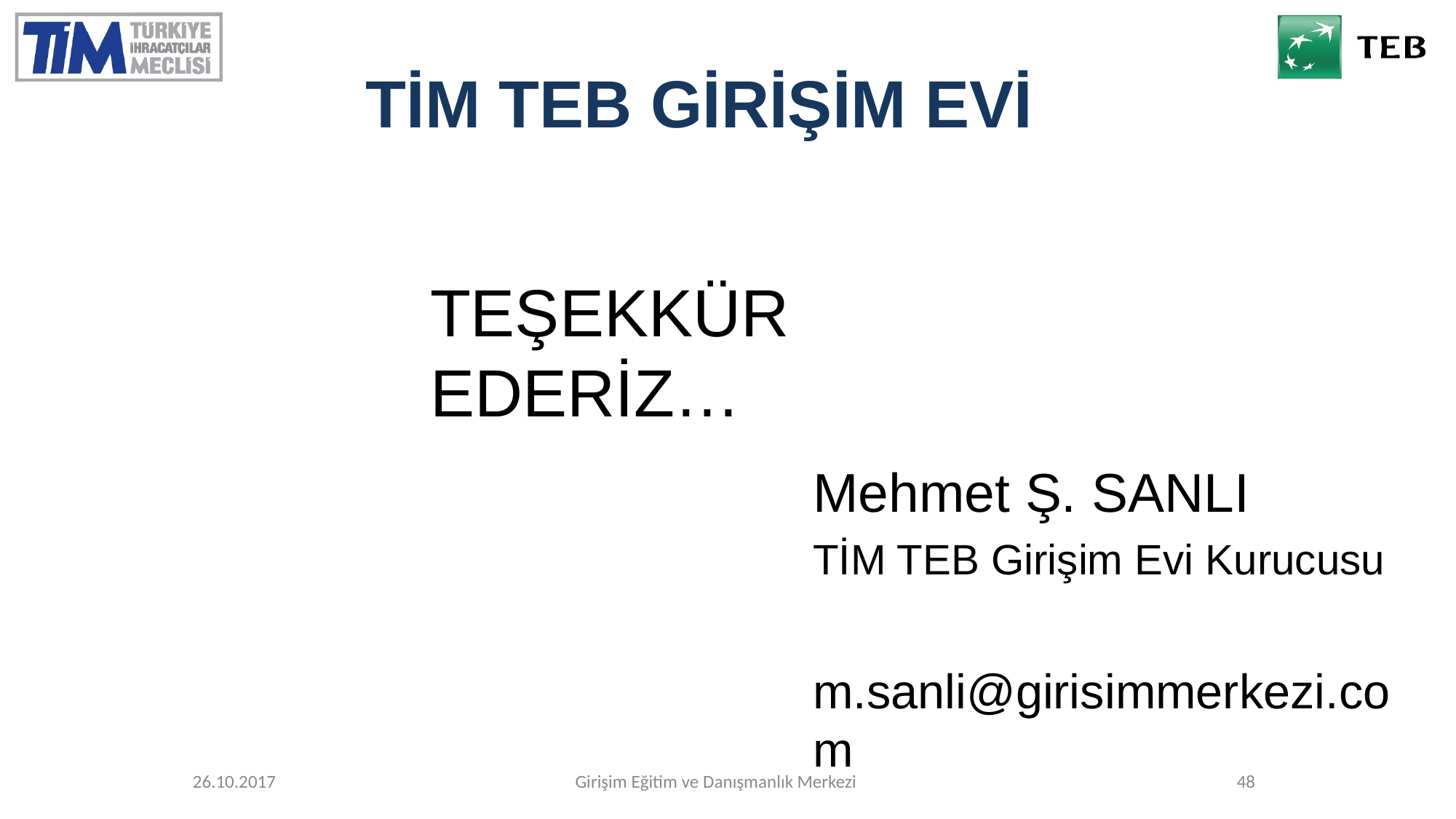

# TİM TEB GİRİŞİM EVİ
TEŞEKKÜR EDERİZ…
Mehmet Ş. SANLI
TİM TEB Girişim Evi Kurucusu

m.sanli@girisimmerkezi.com
26.10.2017
Girişim Eğitim ve Danışmanlık Merkezi
48